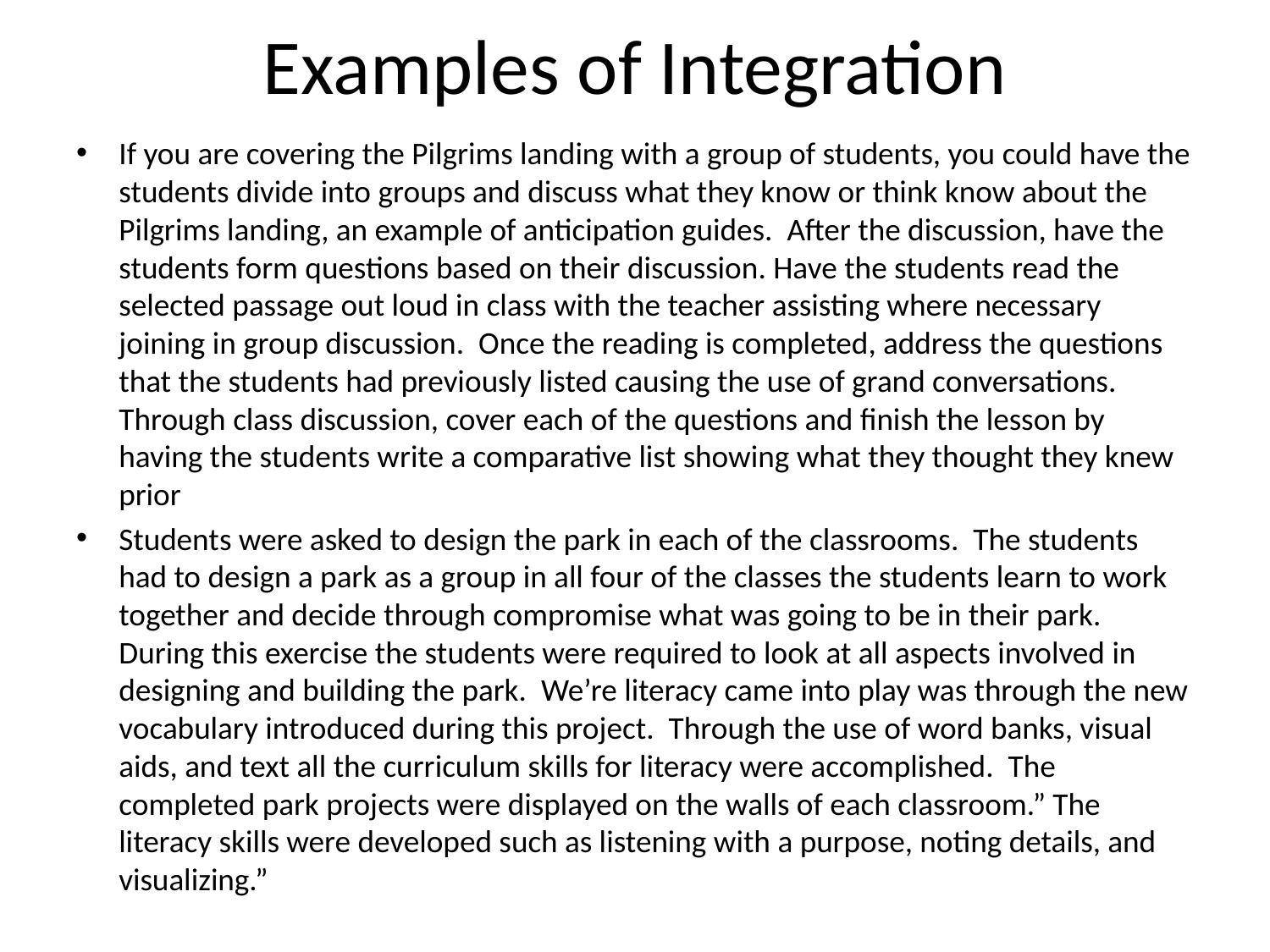

# Examples of Integration
If you are covering the Pilgrims landing with a group of students, you could have the students divide into groups and discuss what they know or think know about the Pilgrims landing, an example of anticipation guides.  After the discussion, have the students form questions based on their discussion. Have the students read the selected passage out loud in class with the teacher assisting where necessary joining in group discussion.  Once the reading is completed, address the questions that the students had previously listed causing the use of grand conversations.  Through class discussion, cover each of the questions and finish the lesson by having the students write a comparative list showing what they thought they knew prior
Students were asked to design the park in each of the classrooms.  The students had to design a park as a group in all four of the classes the students learn to work together and decide through compromise what was going to be in their park.  During this exercise the students were required to look at all aspects involved in designing and building the park.  We’re literacy came into play was through the new vocabulary introduced during this project.  Through the use of word banks, visual aids, and text all the curriculum skills for literacy were accomplished.  The completed park projects were displayed on the walls of each classroom.” The literacy skills were developed such as listening with a purpose, noting details, and visualizing.”